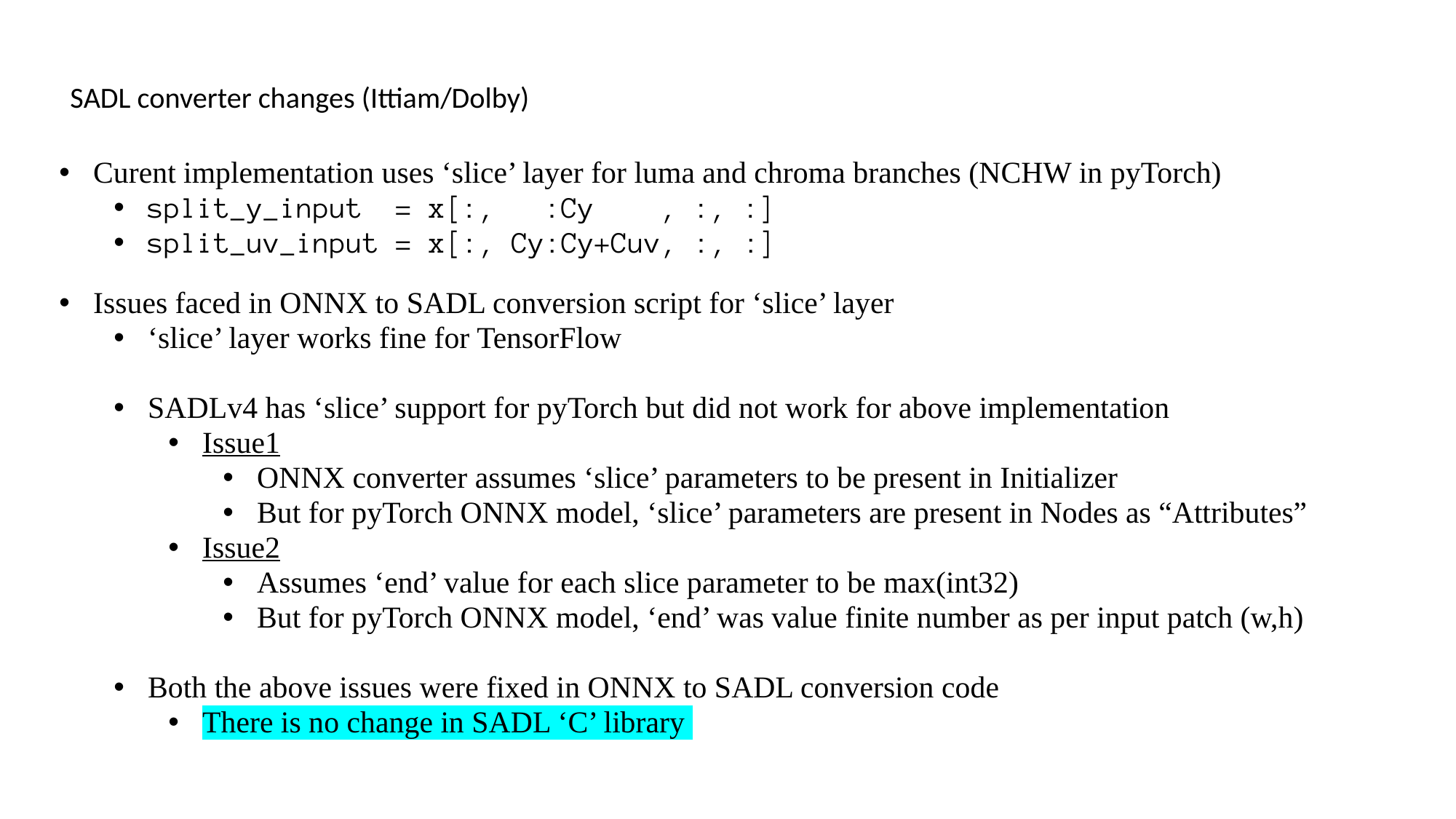

# SADL converter changes (Ittiam/Dolby)
Curent implementation uses ‘slice’ layer for luma and chroma branches (NCHW in pyTorch)
split_y_input  = x[:,   :Cy    , :, :]
split_uv_input = x[:, Cy:Cy+Cuv, :, :]

Issues faced in ONNX to SADL conversion script for ‘slice’ layer
‘slice’ layer works fine for TensorFlow

SADLv4 has ‘slice’ support for pyTorch but did not work for above implementation
Issue1
ONNX converter assumes ‘slice’ parameters to be present in Initializer
But for pyTorch ONNX model, ‘slice’ parameters are present in Nodes as “Attributes”
Issue2
Assumes ‘end’ value for each slice parameter to be max(int32)
But for pyTorch ONNX model, ‘end’ was value finite number as per input patch (w,h)

Both the above issues were fixed in ONNX to SADL conversion code
There is no change in SADL ‘C’ library